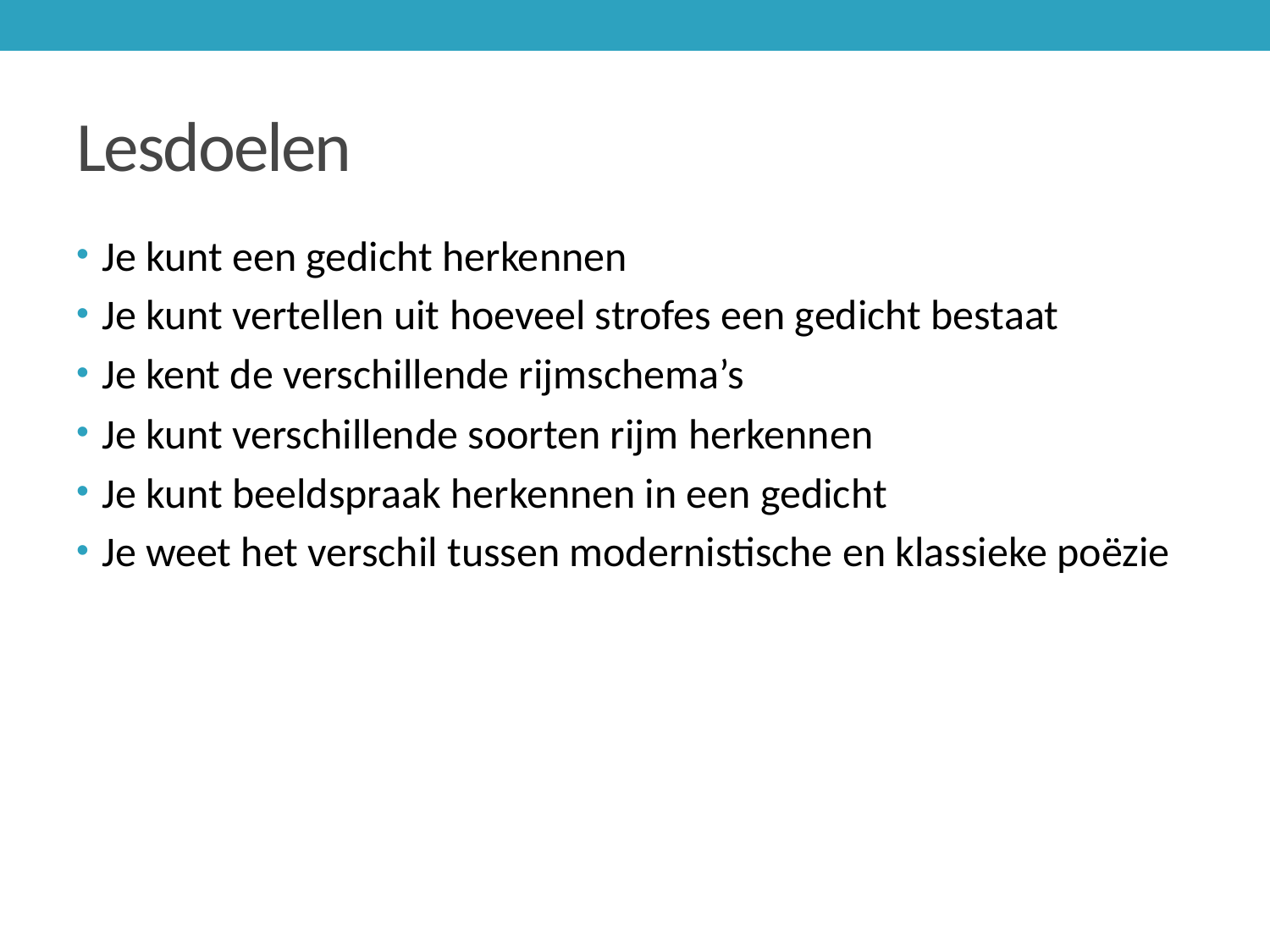

# Lesdoelen
Je kunt een gedicht herkennen
Je kunt vertellen uit hoeveel strofes een gedicht bestaat
Je kent de verschillende rijmschema’s
Je kunt verschillende soorten rijm herkennen
Je kunt beeldspraak herkennen in een gedicht
Je weet het verschil tussen modernistische en klassieke poëzie